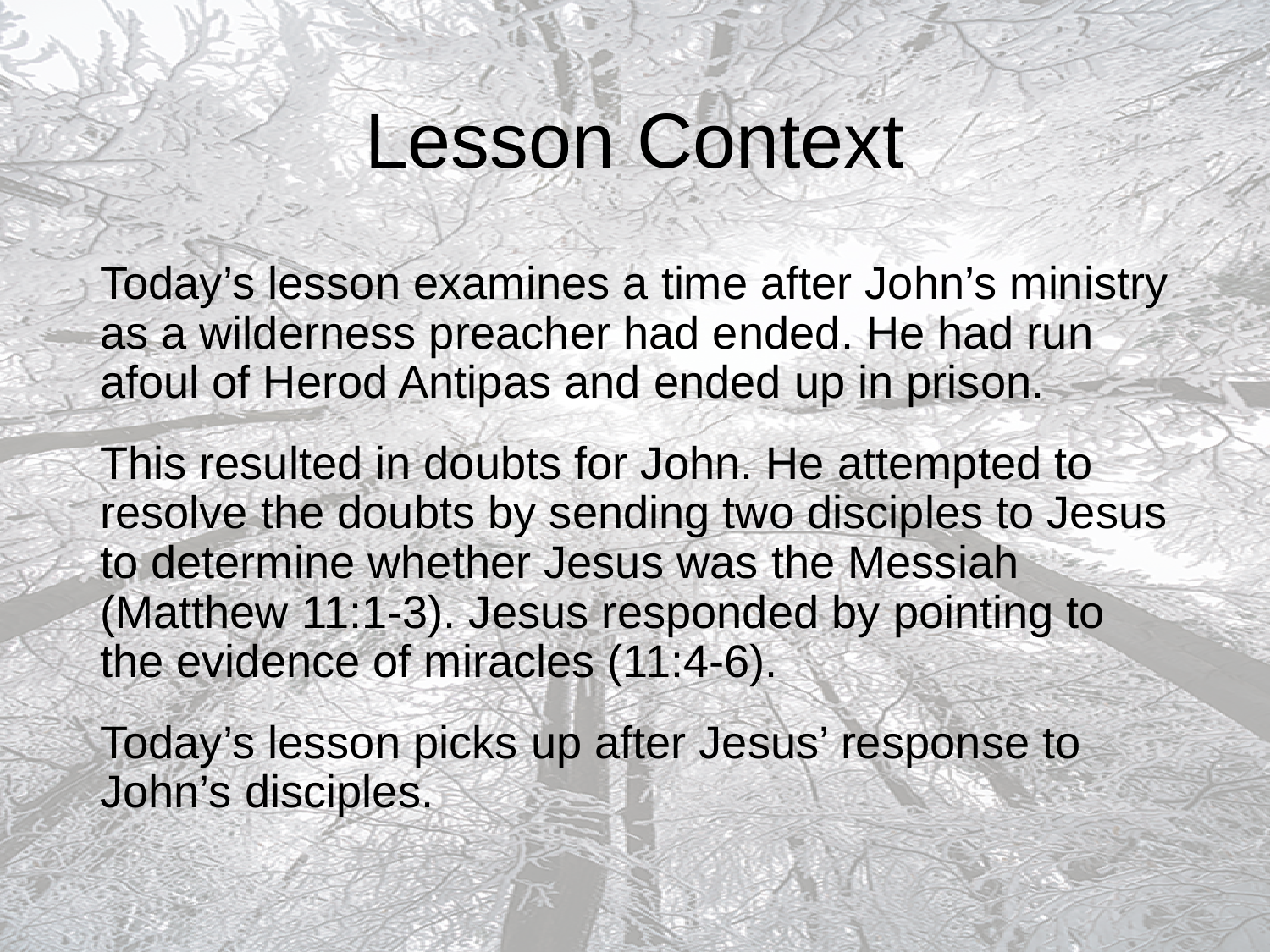

# Lesson Context
Today’s lesson examines a time after John’s ministry as a wilderness preacher had ended. He had run afoul of Herod Antipas and ended up in prison.
This resulted in doubts for John. He attempted to resolve the doubts by sending two disciples to Jesus to determine whether Jesus was the Messiah (Matthew 11:1-3). Jesus responded by pointing to the evidence of miracles (11:4-6).
Today’s lesson picks up after Jesus’ response to John’s disciples.